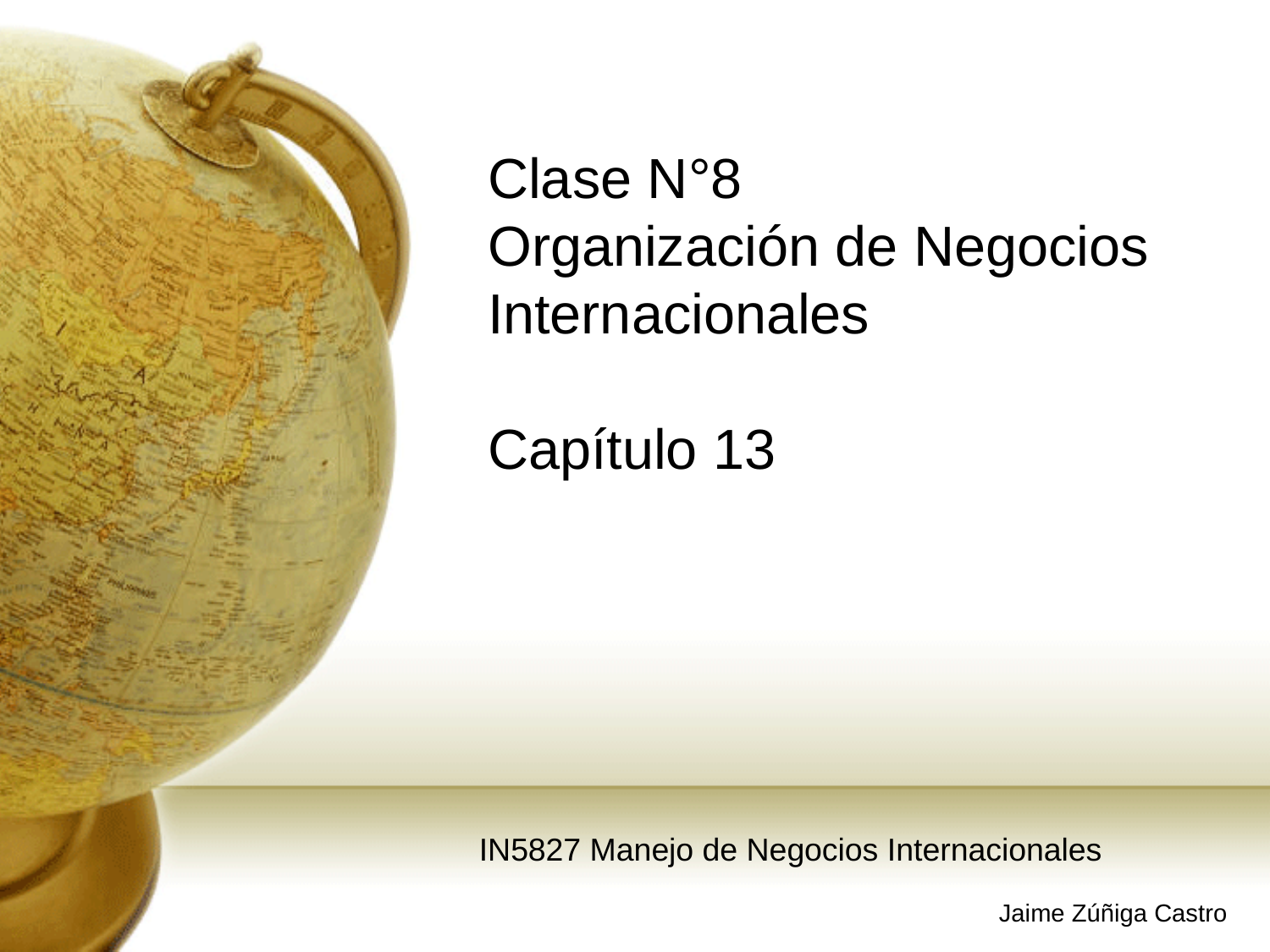

# Clase N°8 Organización de Negocios Internacionales Capítulo 13
IN5827 Manejo de Negocios Internacionales
Jaime Zúñiga Castro